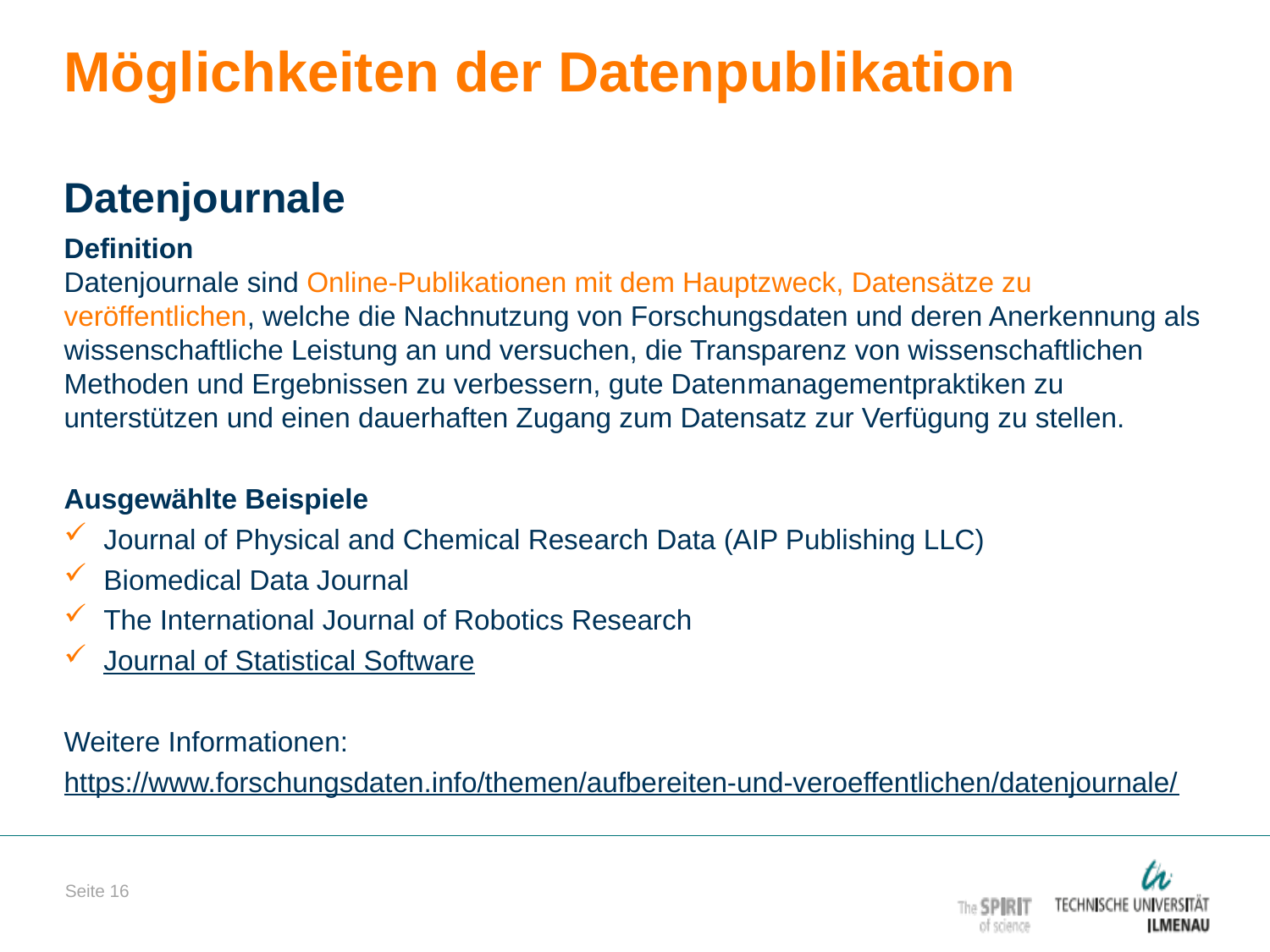

Möglichkeiten der Datenpublikation
Datenjournale
Definition
Datenjournale sind Online-Publikationen mit dem Hauptzweck, Datensätze zu veröffentlichen, welche die Nachnutzung von Forschungsdaten und deren Anerkennung als wissenschaftliche Leistung an und versuchen, die Transparenz von wissenschaftlichen Methoden und Ergebnissen zu verbessern, gute Daten­management­praktiken zu unterstützen und einen dauerhaften Zugang zum Datensatz zur Verfügung zu stellen.

Ausgewählte Beispiele
Journal of Physical and Chemical Research Data (AIP Publishing LLC)
Biomedical Data Journal
The International Journal of Robotics Research
Journal of Statistical Software

Weitere Informationen: https://www.forschungsdaten.info/themen/aufbereiten-und-veroeffentlichen/datenjournale/
Seite 16